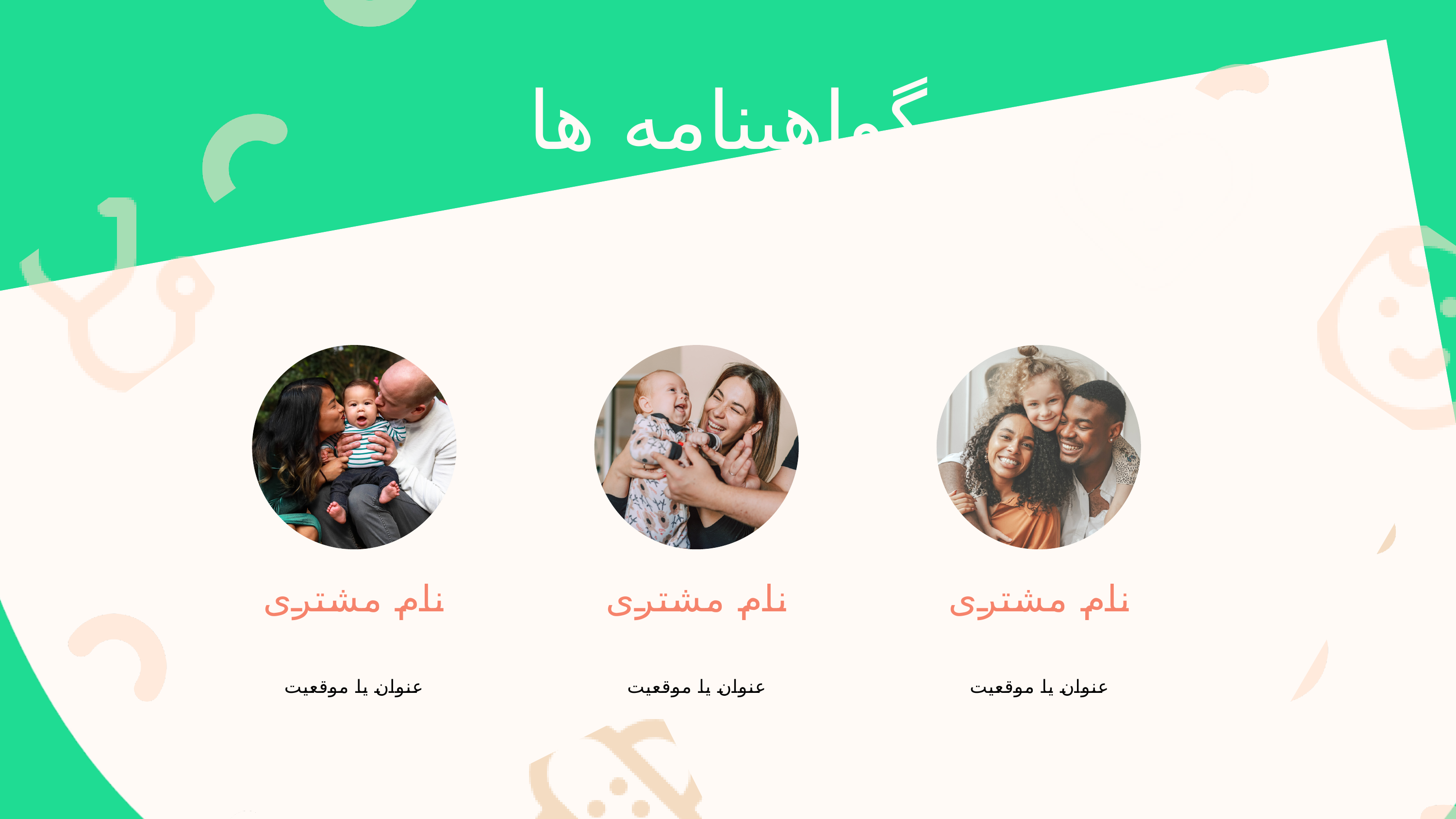

گواهینامه ها

نام مشتری
نام مشتری
نام مشتری
عنوان یا موقعیت
عنوان یا موقعیت
عنوان یا موقعیت